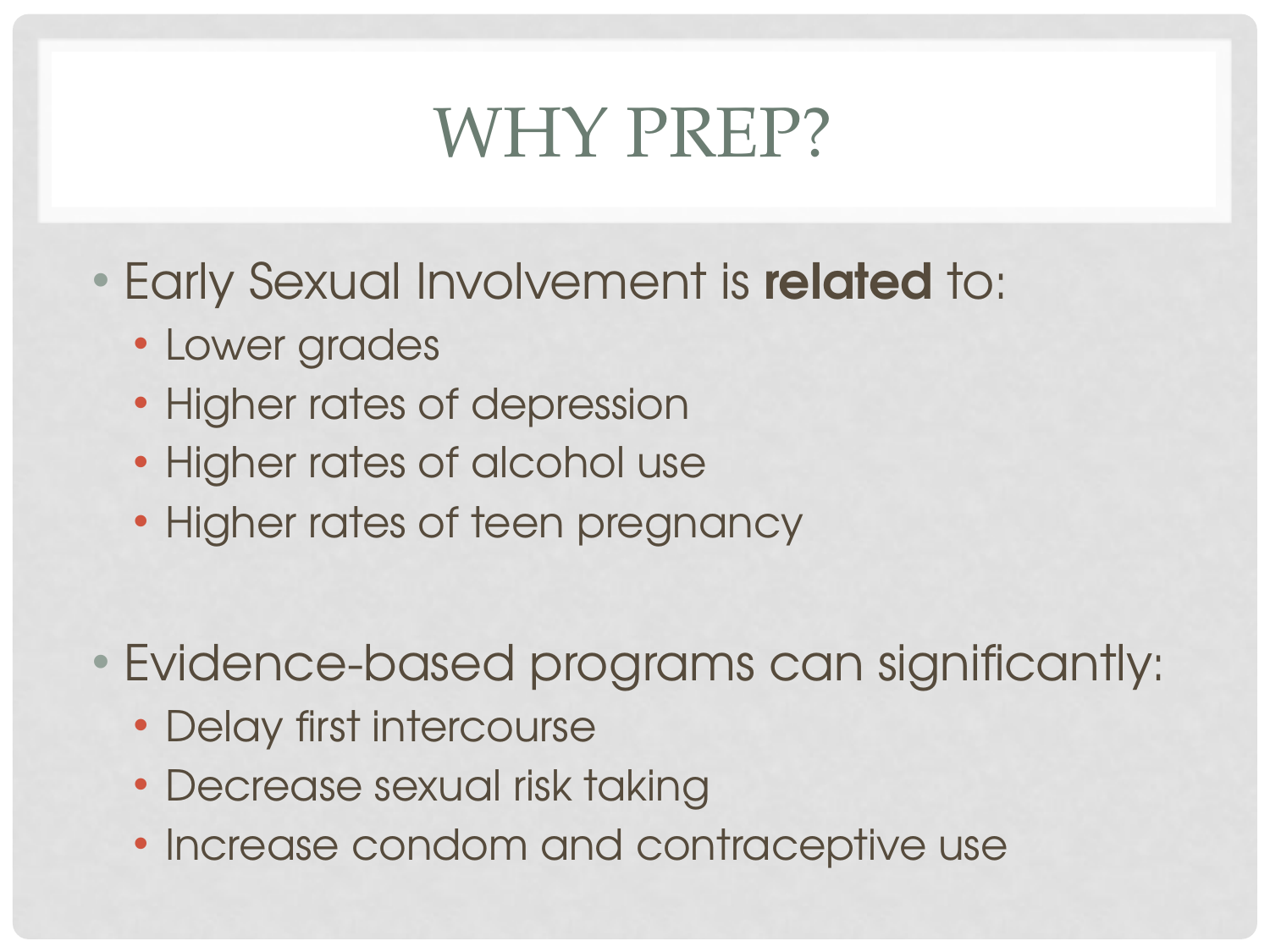

# WHY PREP?
Early Sexual Involvement is related to:
Lower grades
Higher rates of depression
Higher rates of alcohol use
Higher rates of teen pregnancy

Evidence-based programs can significantly:
Delay first intercourse
Decrease sexual risk taking
Increase condom and contraceptive use